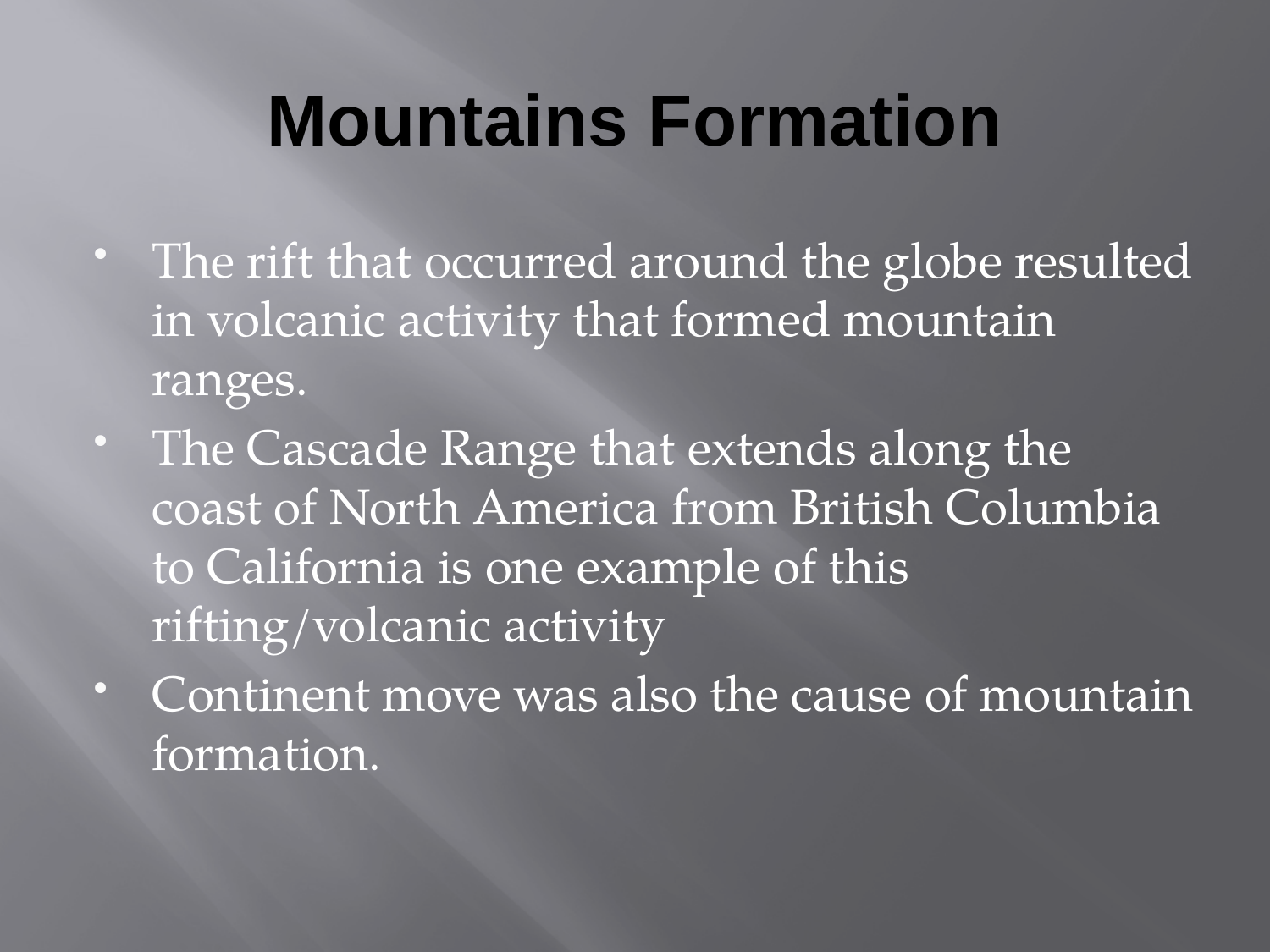

# Mountains Formation
The rift that occurred around the globe resulted in volcanic activity that formed mountain ranges.
The Cascade Range that extends along the coast of North America from British Columbia to California is one example of this rifting/volcanic activity
Continent move was also the cause of mountain formation.